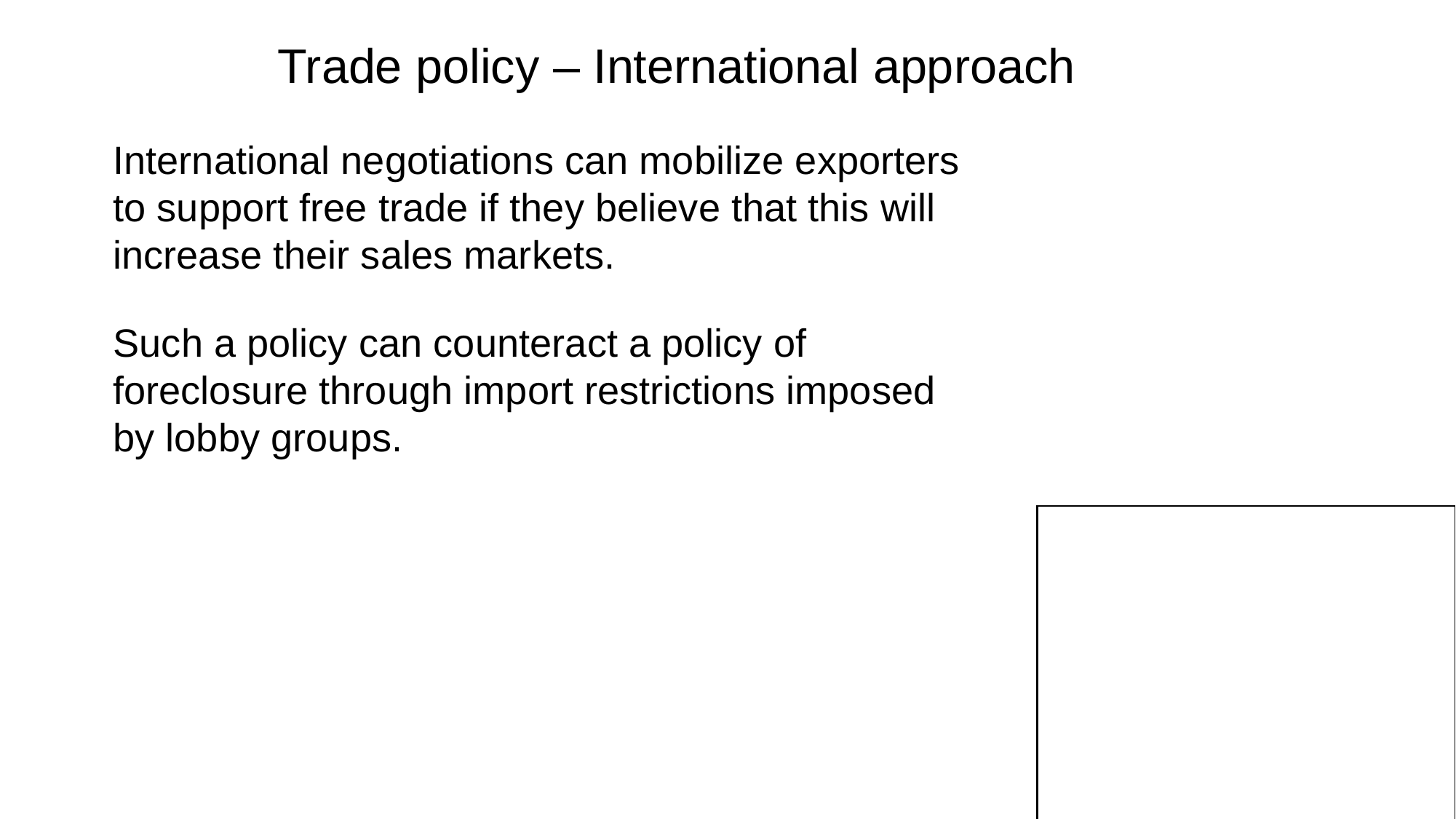

Trade policy – International approach
International negotiations can mobilize exporters to support free trade if they believe that this will increase their sales markets.
Such a policy can counteract a policy of foreclosure through import restrictions imposed by lobby groups.